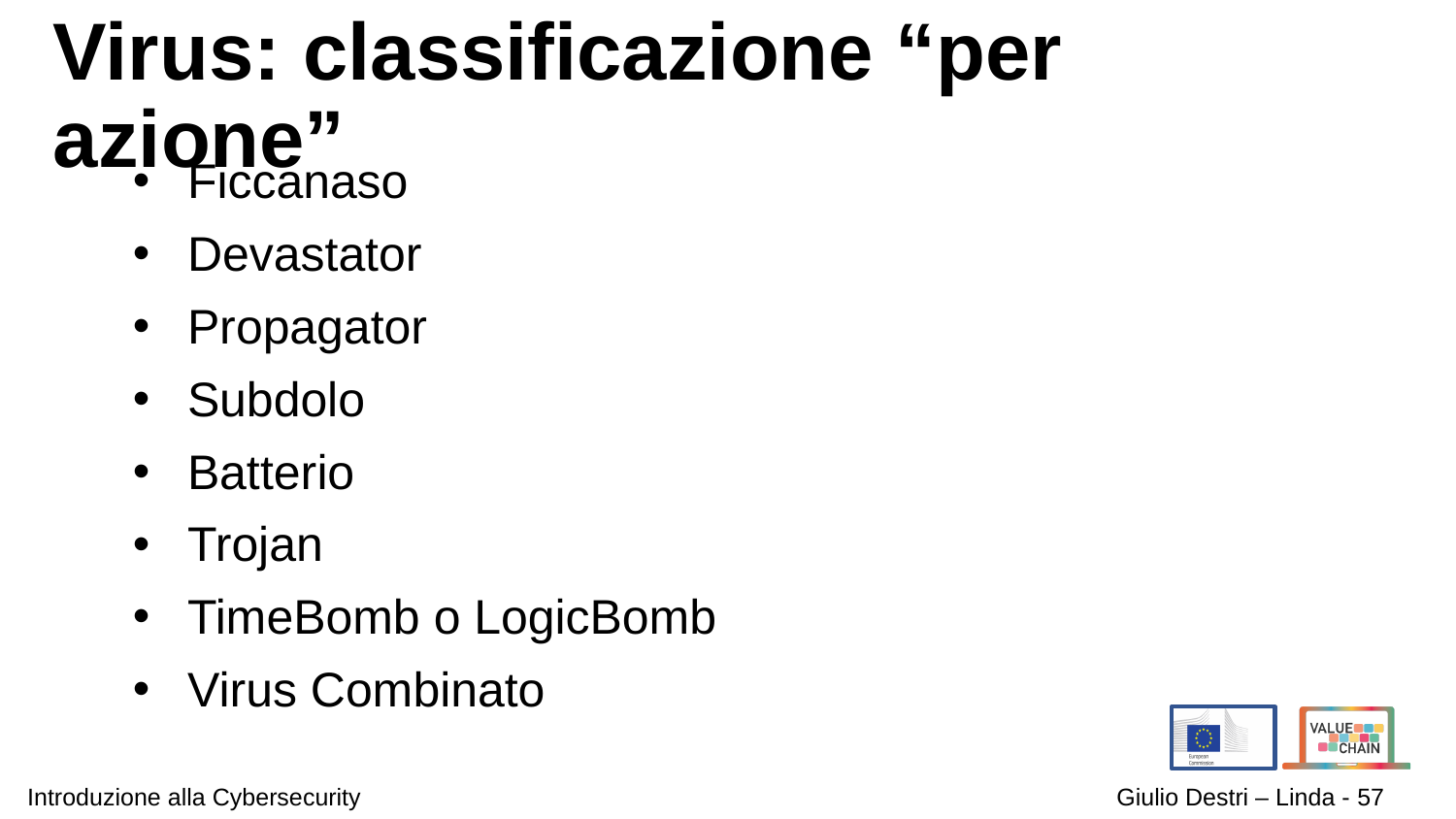

# Virus: classificazione “per azione”
Ficcanaso
Devastator
Propagator
Subdolo
Batterio
Trojan
TimeBomb o LogicBomb
Virus Combinato